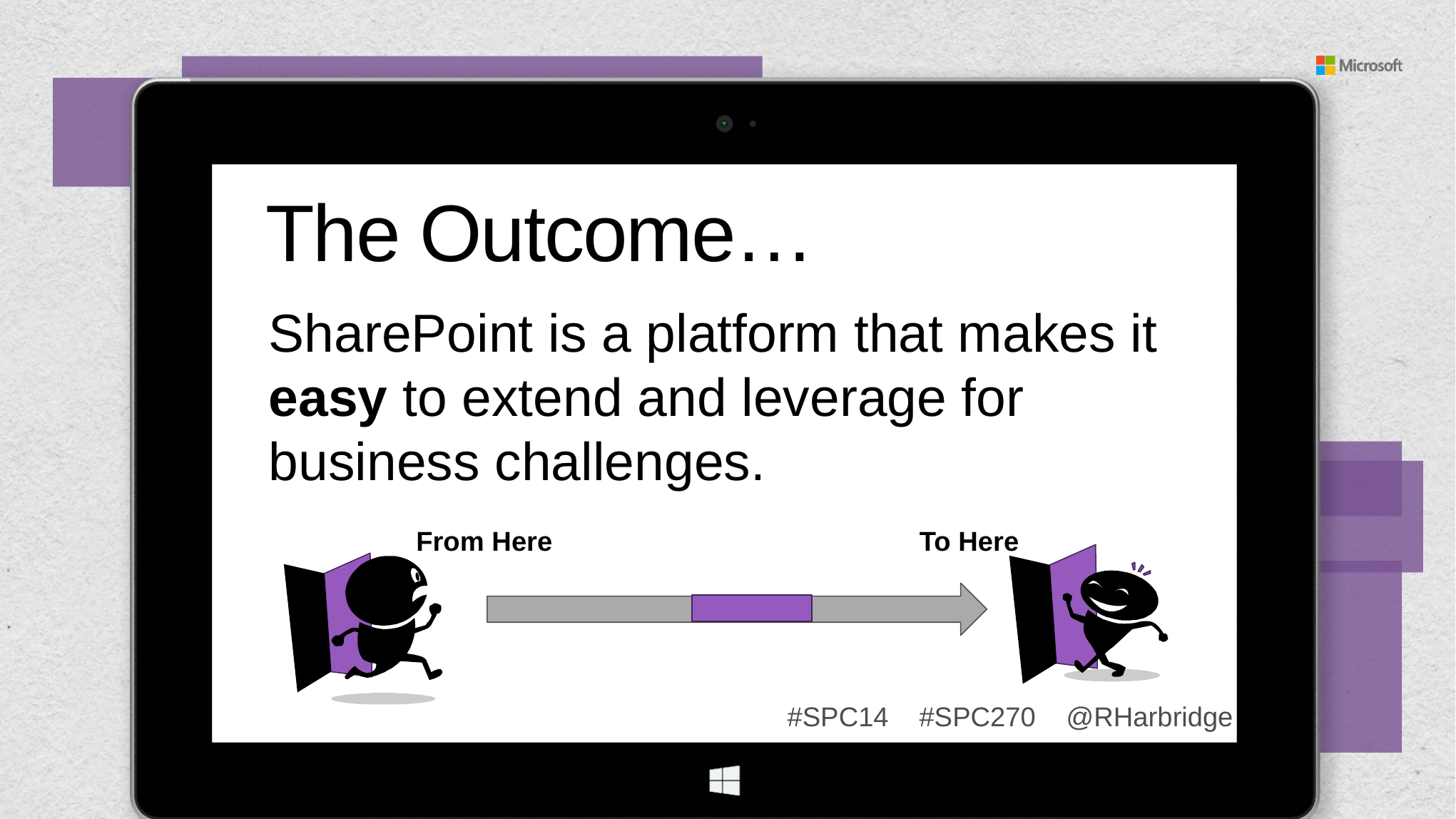

The Outcome…
SharePoint is a platform that makes it easy to extend and leverage for business challenges.
From Here                                                To Here